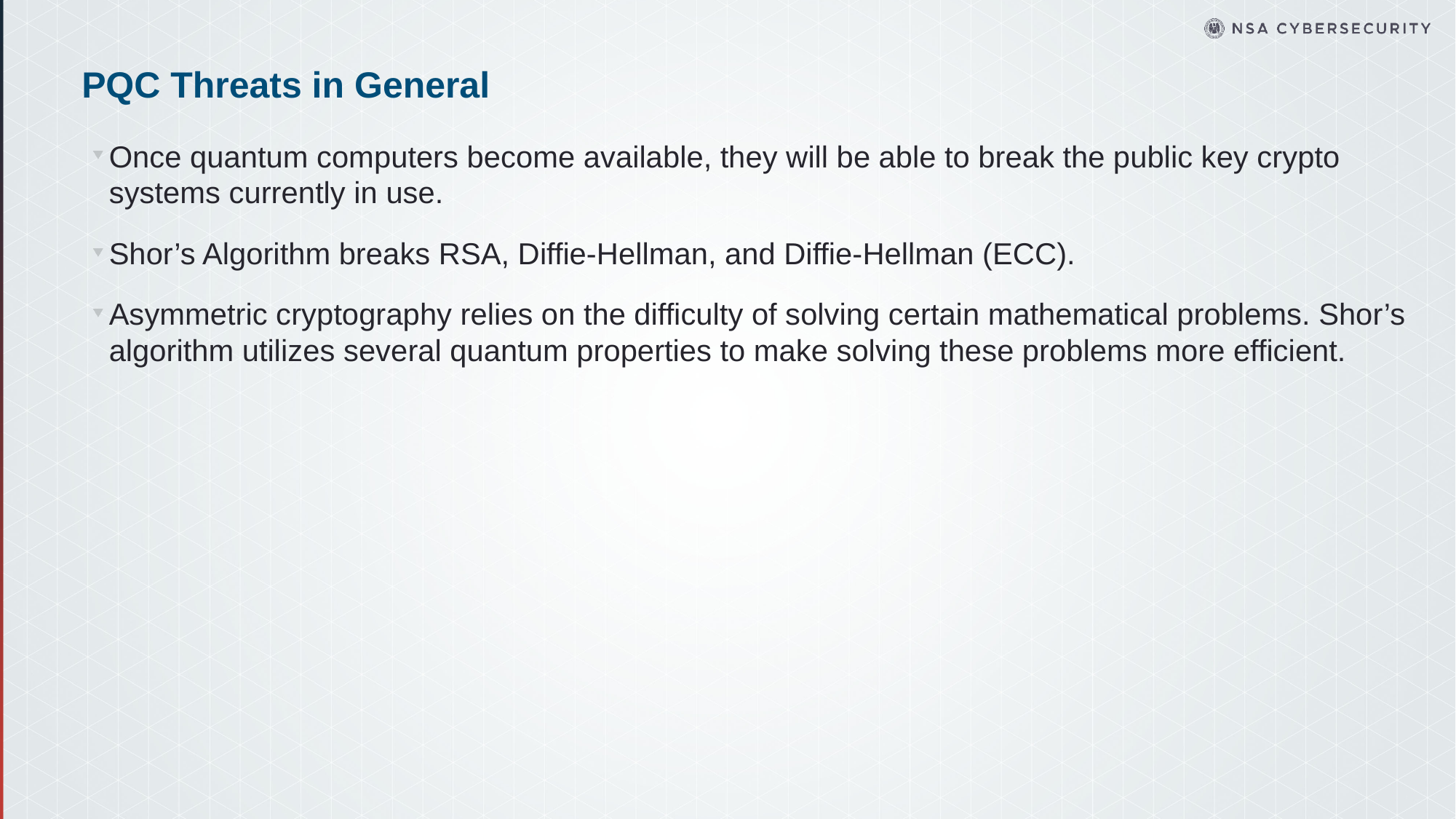

PQC Threats in General
Once quantum computers become available, they will be able to break the public key crypto systems currently in use.
Shor’s Algorithm breaks RSA, Diffie-Hellman, and Diffie-Hellman (ECC).
Asymmetric cryptography relies on the difficulty of solving certain mathematical problems. Shor’s algorithm utilizes several quantum properties to make solving these problems more efficient.